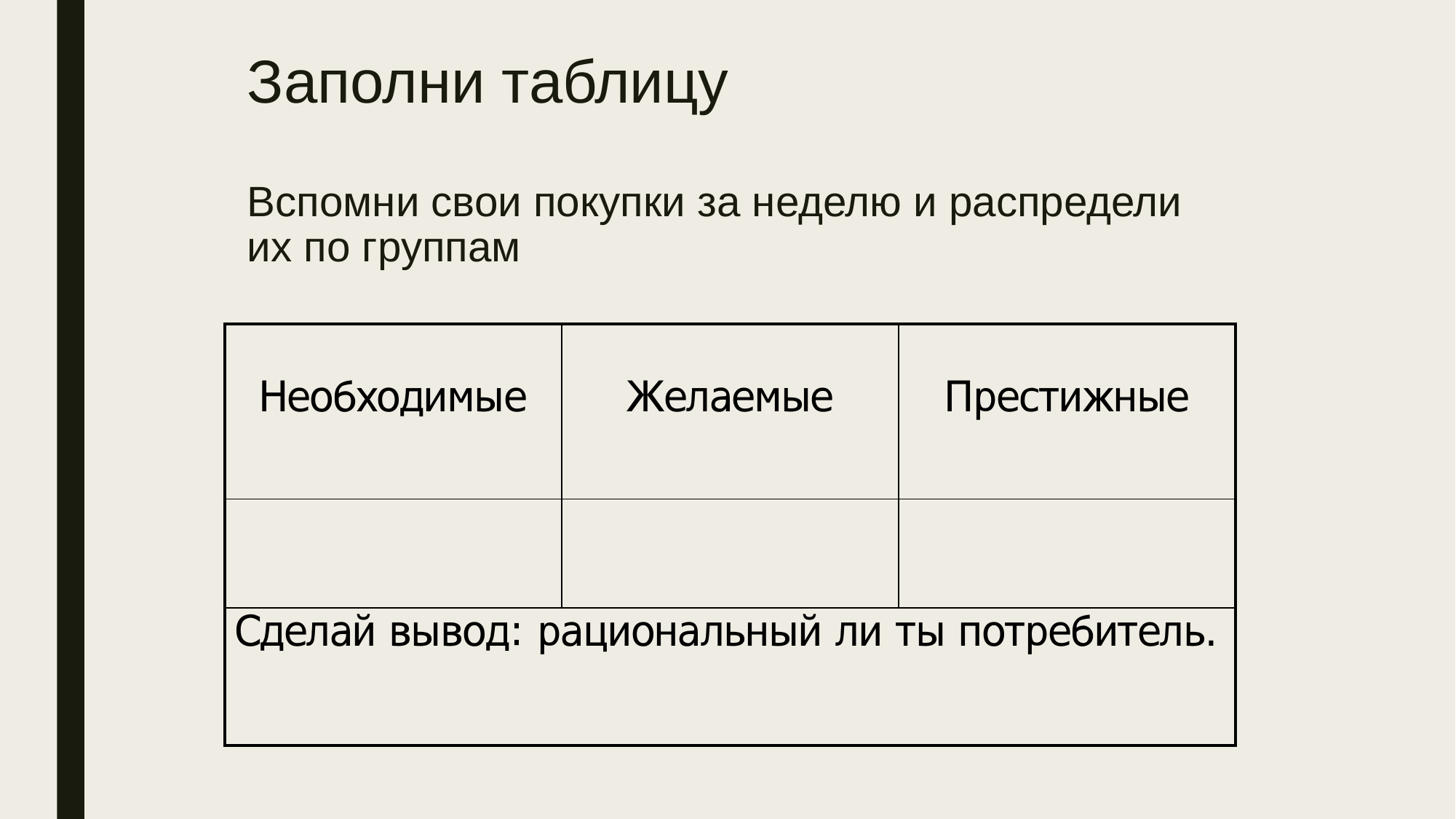

# Заполни таблицу Вспомни свои покупки за неделю и распредели их по группам
| Необходимые | Желаемые | Престижные |
| --- | --- | --- |
|  |  |  |
| Сделай вывод: рациональный ли ты потребитель. |  |  |